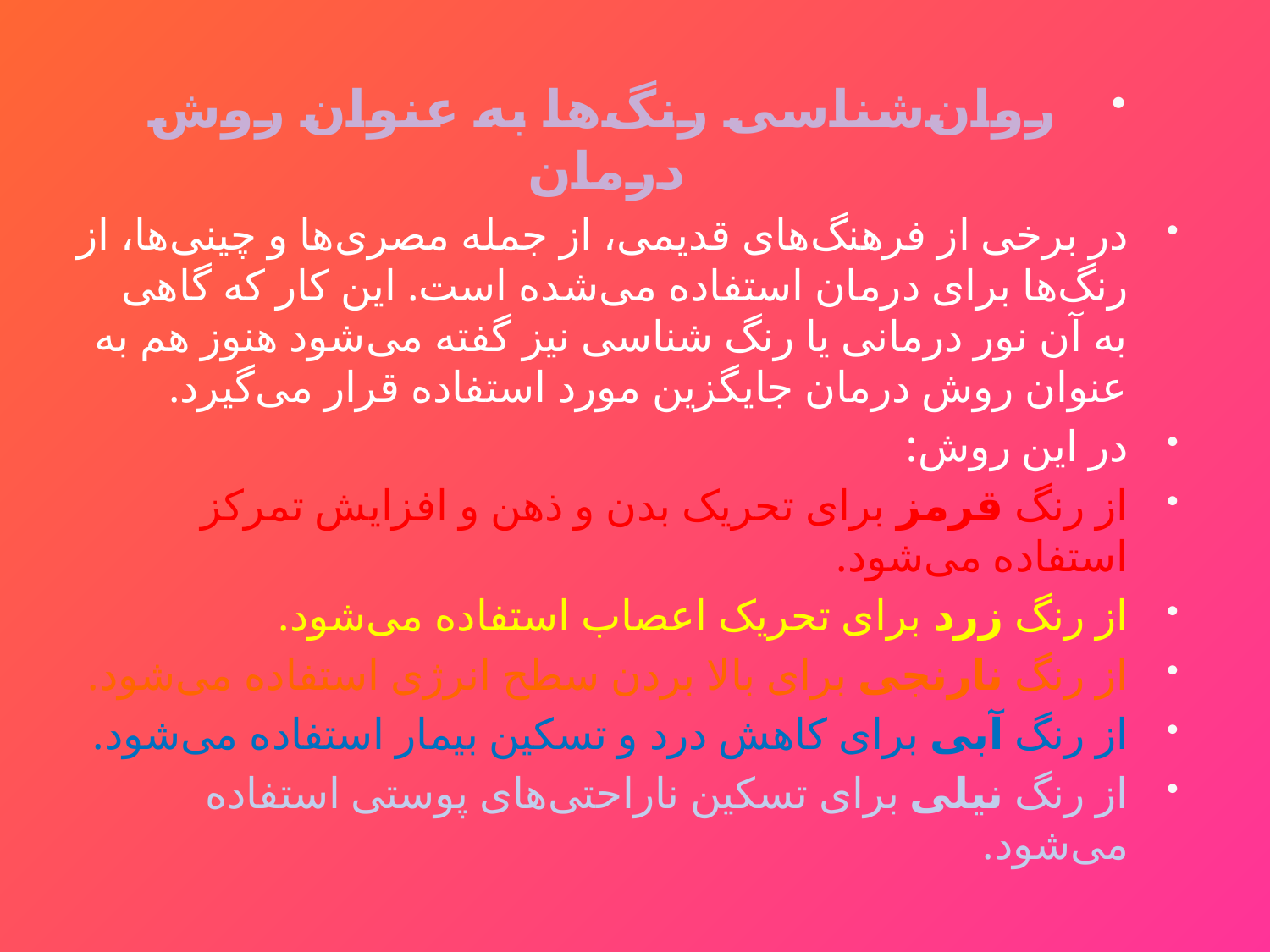

روان‌شناسی رنگ‌ها به عنوان روش درمان
در برخی از فرهنگ‌های قدیمی، از جمله مصری‌ها و چینی‌ها، از رنگ‌ها برای درمان استفاده می‌شده است. این کار که گاهی به آن نور درمانی یا رنگ شناسی نیز گفته می‌شود هنوز هم به عنوان روش درمان جایگزین مورد استفاده قرار می‌گیرد.
در این روش:
از رنگ قرمز برای تحریک بدن و ذهن و افزایش تمرکز استفاده می‌شود.
از رنگ زرد برای تحریک اعصاب استفاده می‌شود.
از رنگ نارنجی برای بالا بردن سطح انرژی استفاده می‌شود.
از رنگ آبی برای کاهش درد و تسکین بیمار استفاده می‌شود.
از رنگ نیلی برای تسکین ناراحتی‌های پوستی استفاده می‌شود.